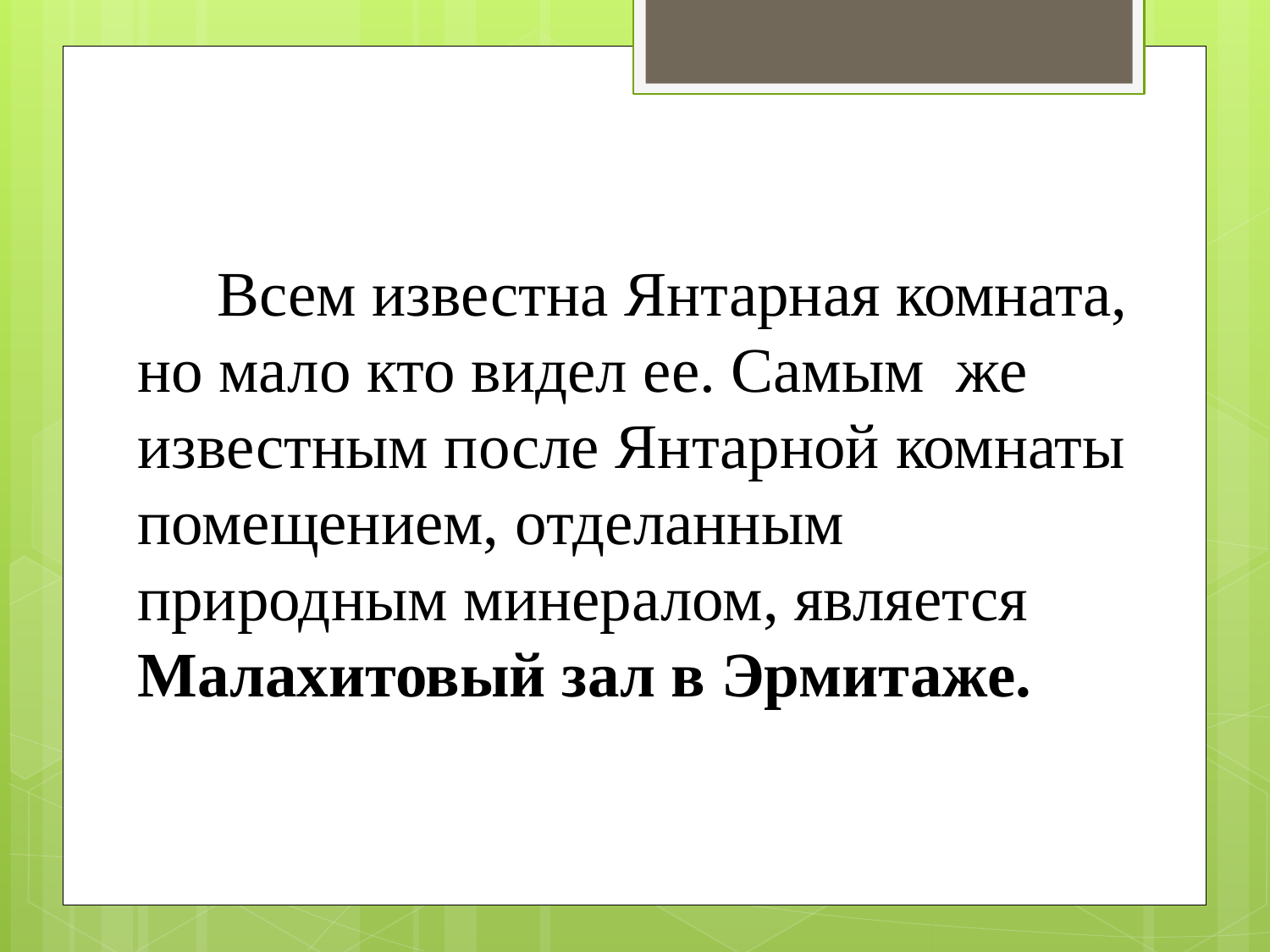

Всем известна Янтарная комната, но мало кто видел ее. Самым  же известным после Янтарной комнаты  помещением, отделанным природным минералом, является Малахитовый зал в Эрмитаже.